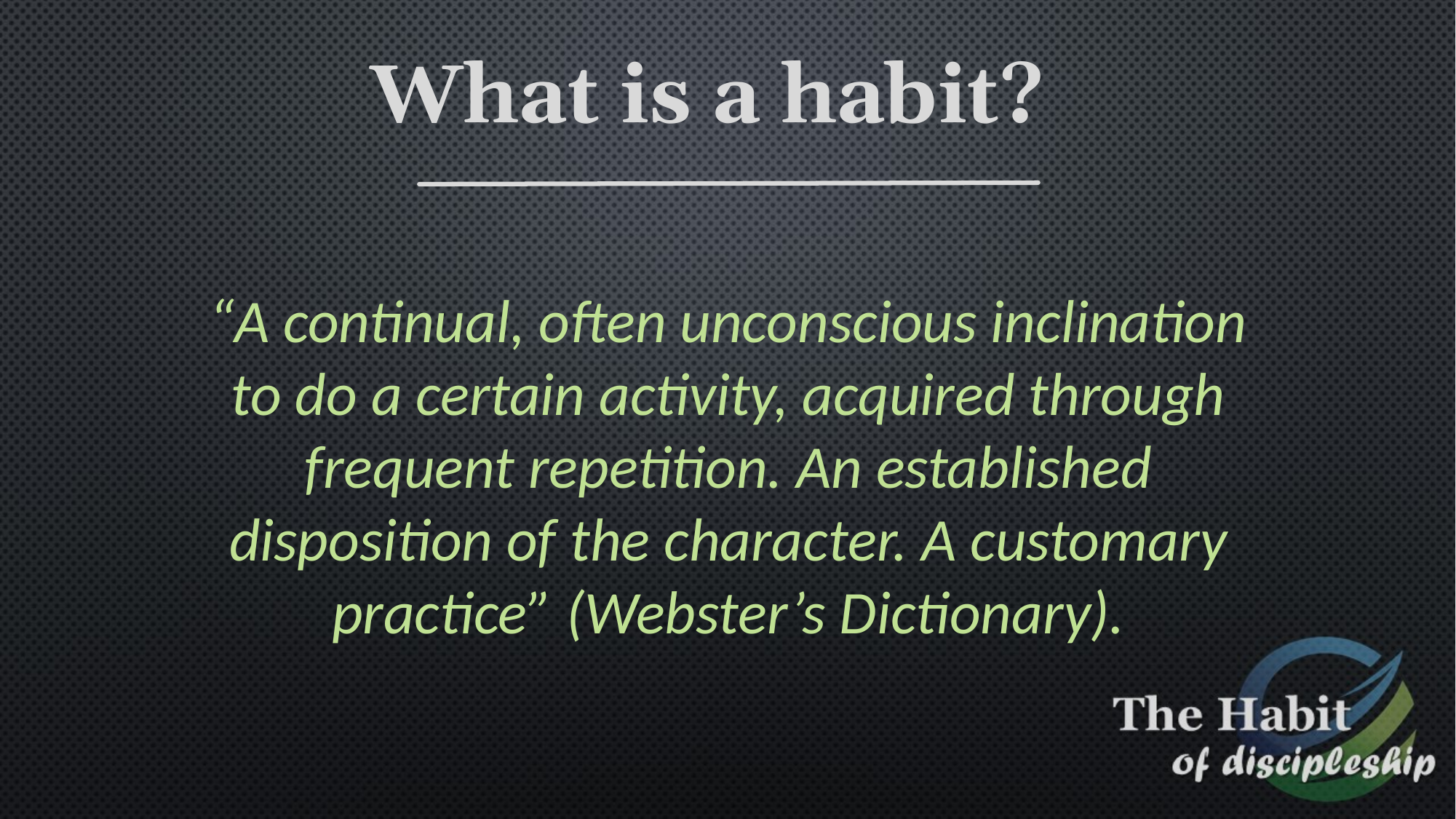

What is a habit?
“A continual, often unconscious inclination to do a certain activity, acquired through frequent repetition. An established disposition of the character. A customary practice” (Webster’s Dictionary).